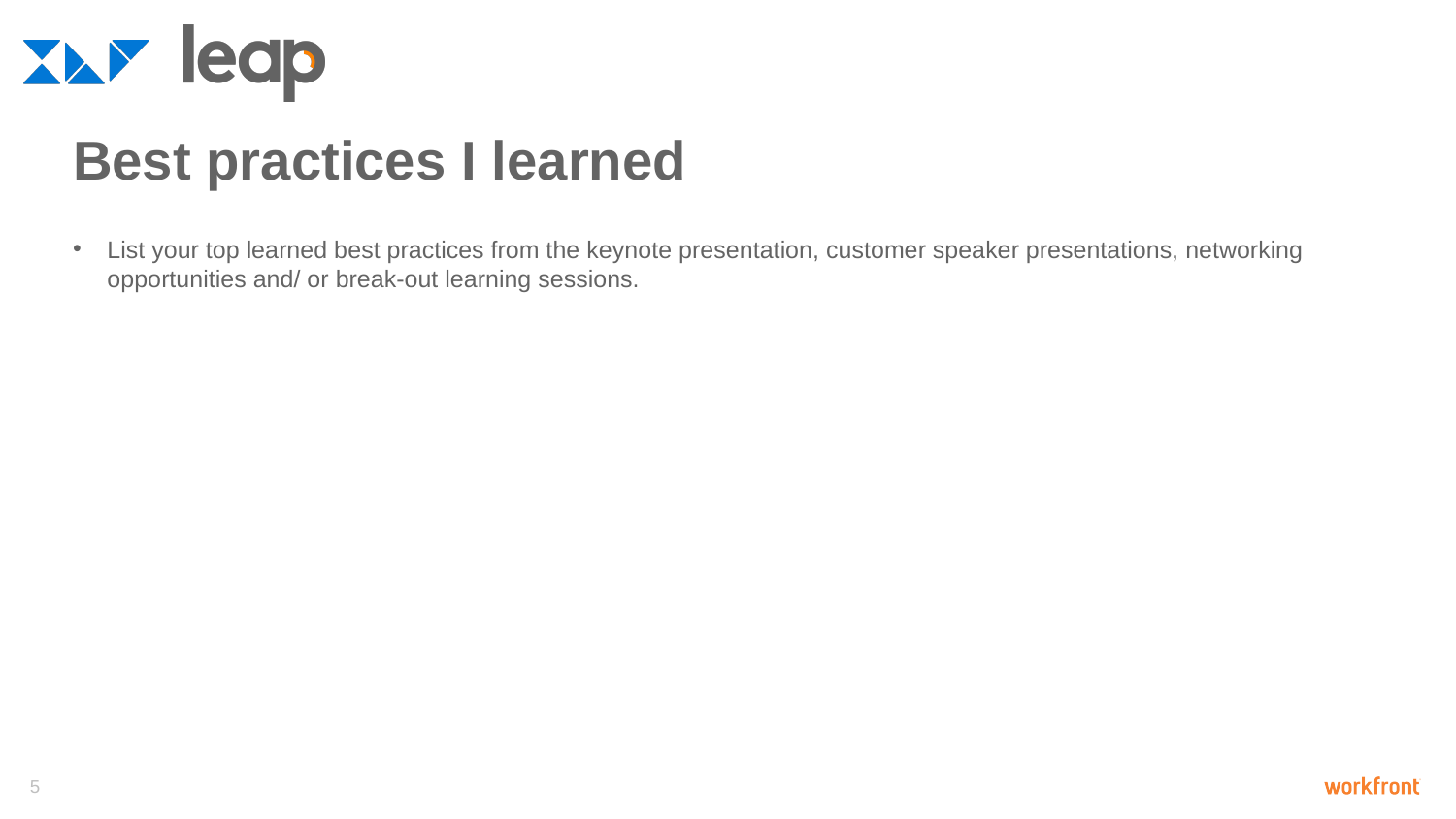

Best practices I learned
List your top learned best practices from the keynote presentation, customer speaker presentations, networking opportunities and/ or break-out learning sessions.